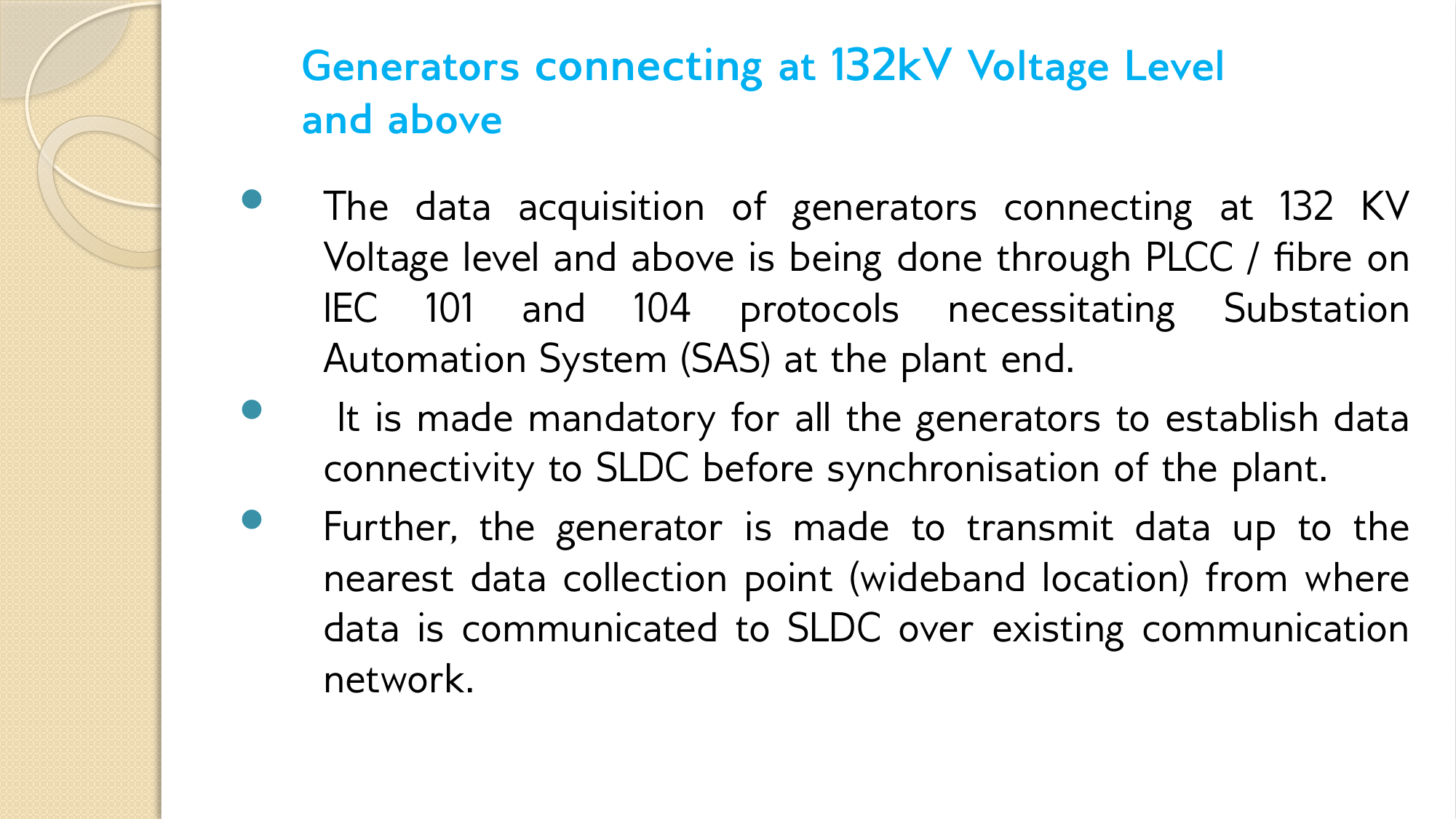

# Generators connecting at 132kV Voltage Level and above
The data acquisition of generators connecting at 132 KV Voltage level and above is being done through PLCC / fibre on IEC 101 and 104 protocols necessitating Substation Automation System (SAS) at the plant end.
 It is made mandatory for all the generators to establish data connectivity to SLDC before synchronisation of the plant.
Further, the generator is made to transmit data up to the nearest data collection point (wideband location) from where data is communicated to SLDC over existing communication network.